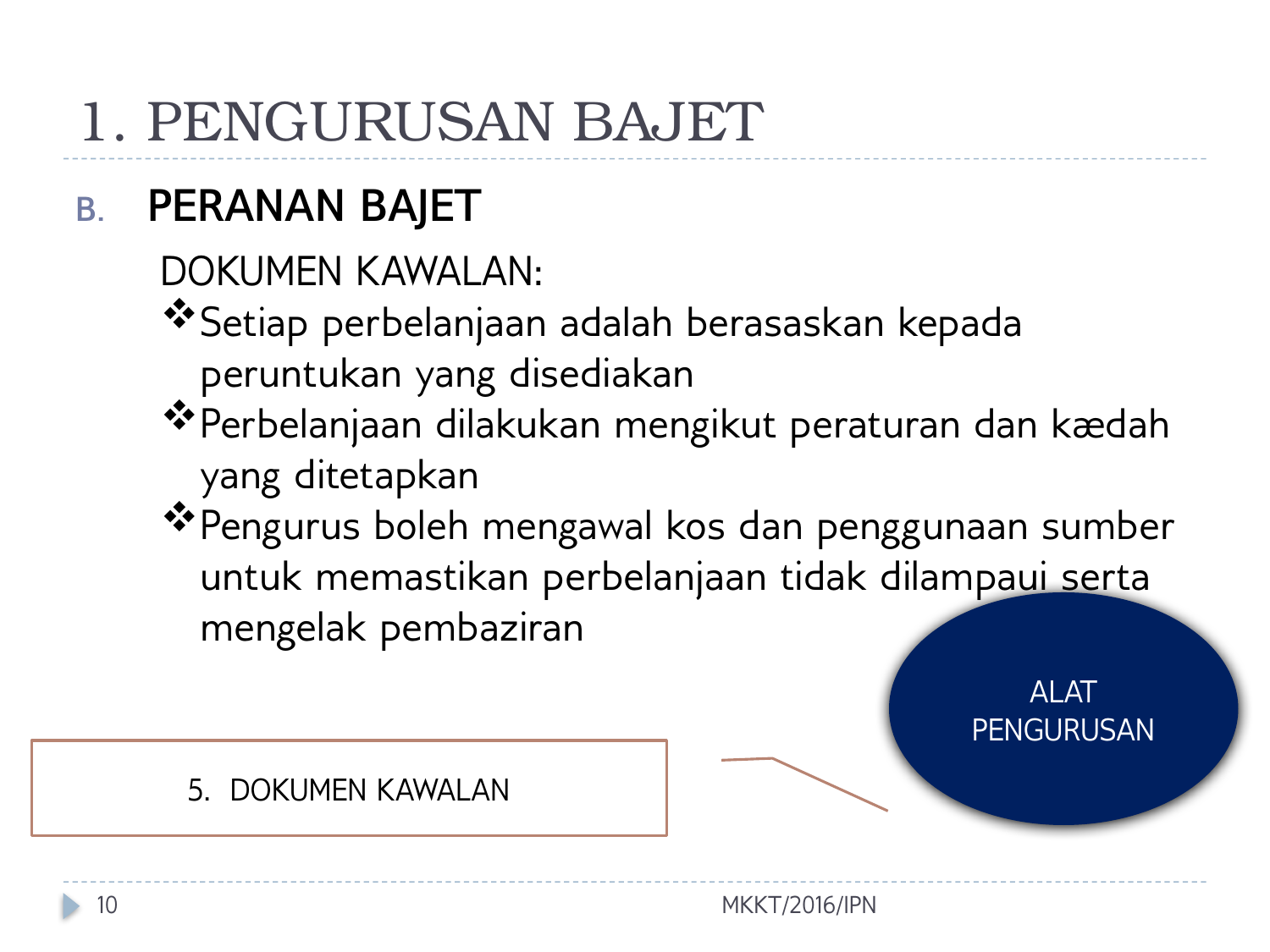

# 1. PENGURUSAN BAJET
PERANAN BAJET

DOKUMEN KAWALAN:
Setiap perbelanjaan adalah berasaskan kepada peruntukan yang disediakan
Perbelanjaan dilakukan mengikut peraturan dan kaedah yang ditetapkan
Pengurus boleh mengawal kos dan penggunaan sumber untuk memastikan perbelanjaan tidak dilampaui serta mengelak pembaziran
ALAT PENGURUSAN
5.  DOKUMEN KAWALAN
10
MKKT/2016/IPN